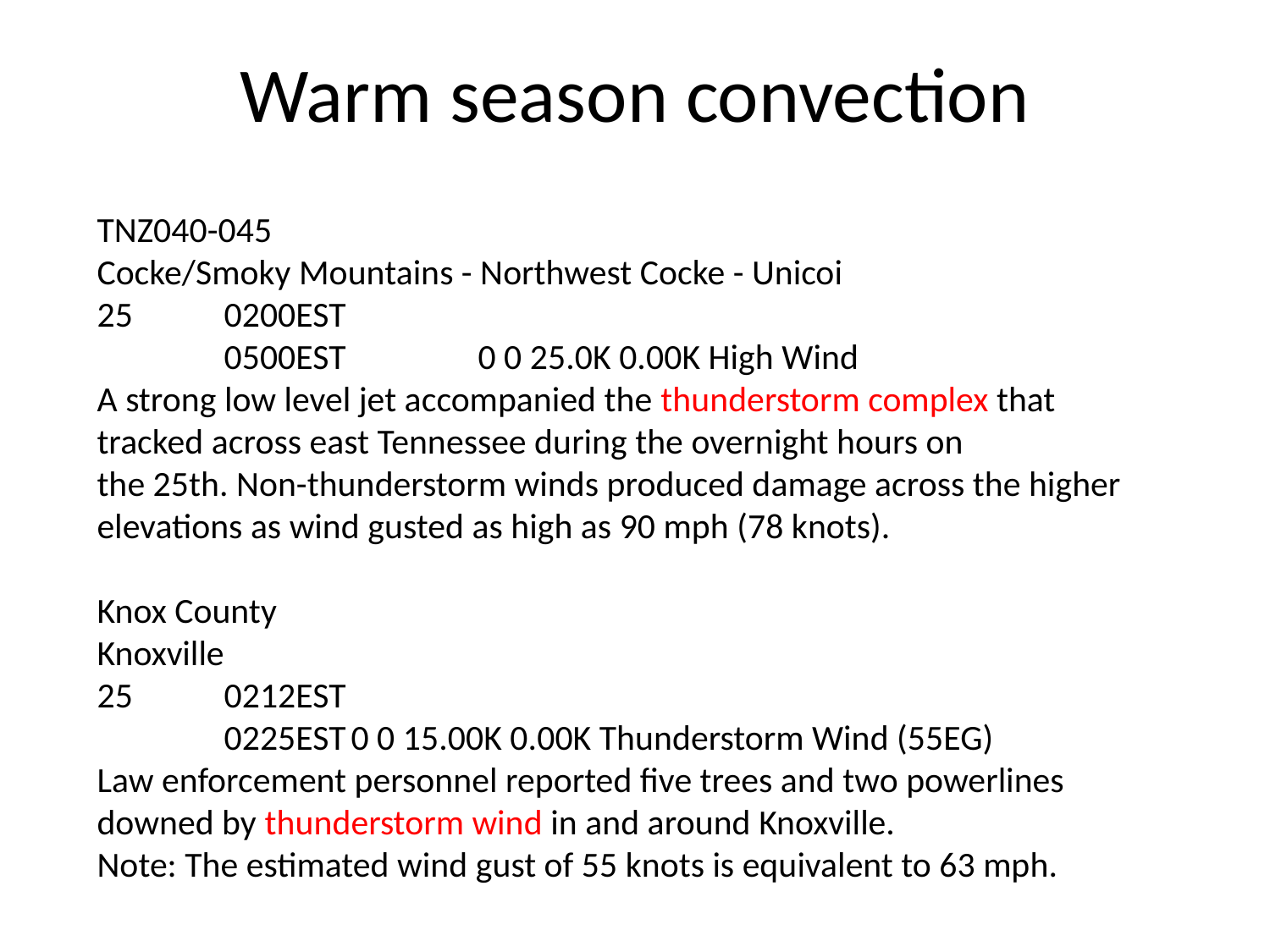

Warm season convection
TNZ040-045
Cocke/Smoky Mountains - Northwest Cocke - Unicoi
25 	0200EST
	0500EST 	0 0 25.0K 0.00K High Wind
A strong low level jet accompanied the thunderstorm complex that tracked across east Tennessee during the overnight hours on
the 25th. Non-thunderstorm winds produced damage across the higher elevations as wind gusted as high as 90 mph (78 knots).

Knox County
Knoxville
25 	0212EST
	0225EST	0 0 15.00K 0.00K Thunderstorm Wind (55EG)
Law enforcement personnel reported five trees and two powerlines downed by thunderstorm wind in and around Knoxville.
Note: The estimated wind gust of 55 knots is equivalent to 63 mph.